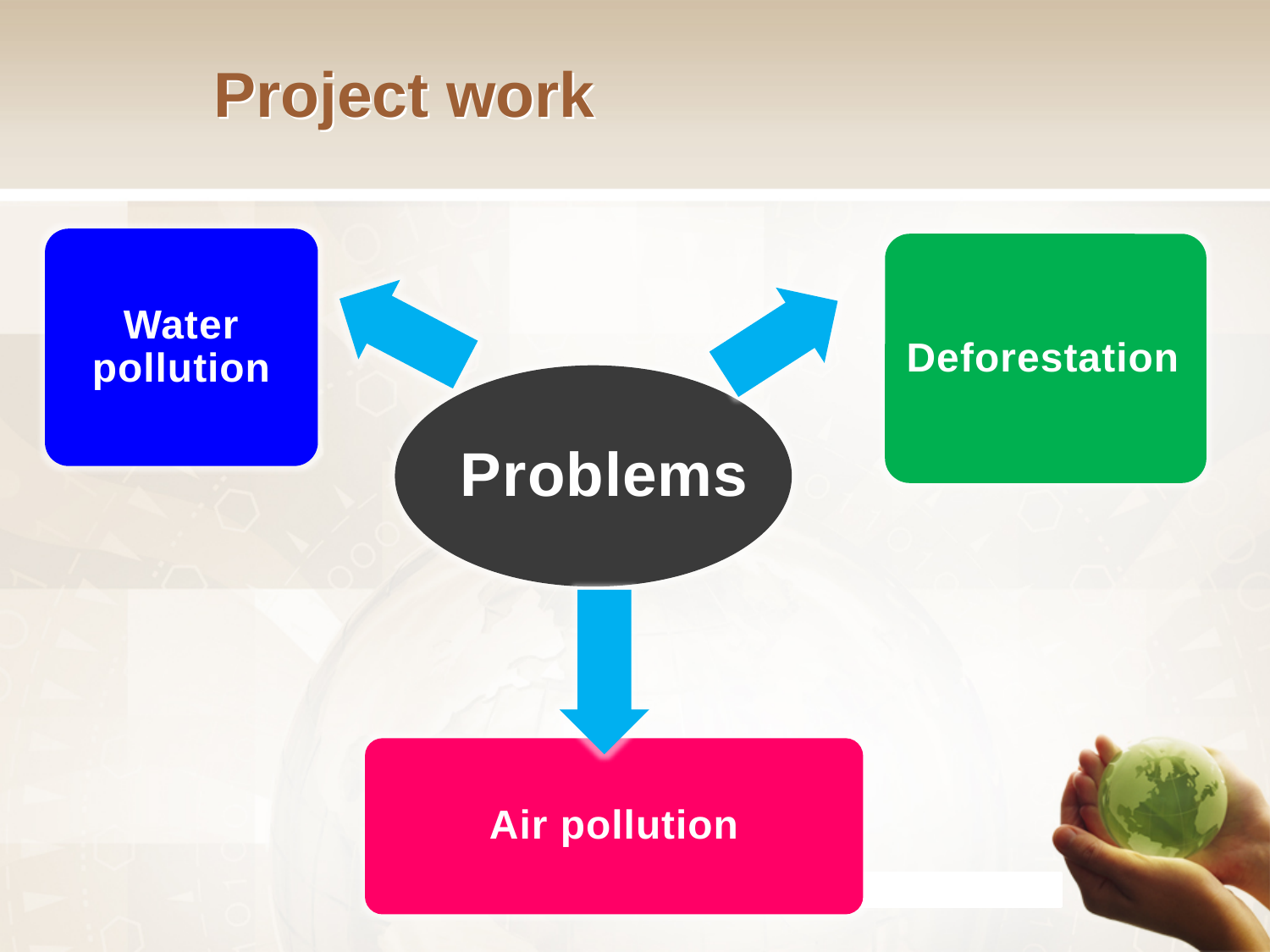

# Project work

Water pollution

Deforestation

Problems

Air pollution